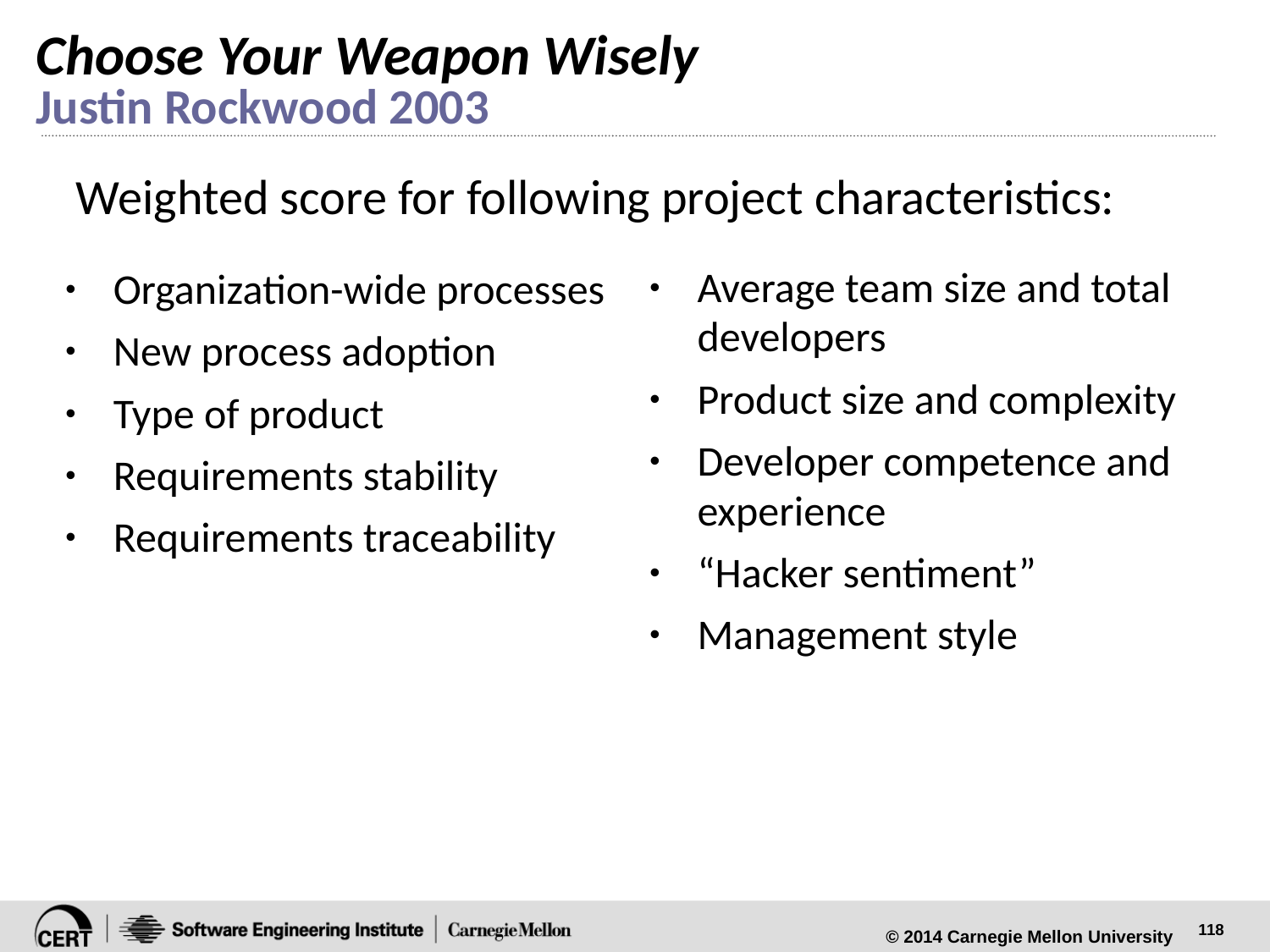

# Choose Your Weapon Wisely Justin Rockwood 2003
Weighted score for following project characteristics:
Average team size and total developers
Product size and complexity
Developer competence and experience
“Hacker sentiment”
Management style

Organization-wide processes
New process adoption
Type of product
Requirements stability
Requirements traceability